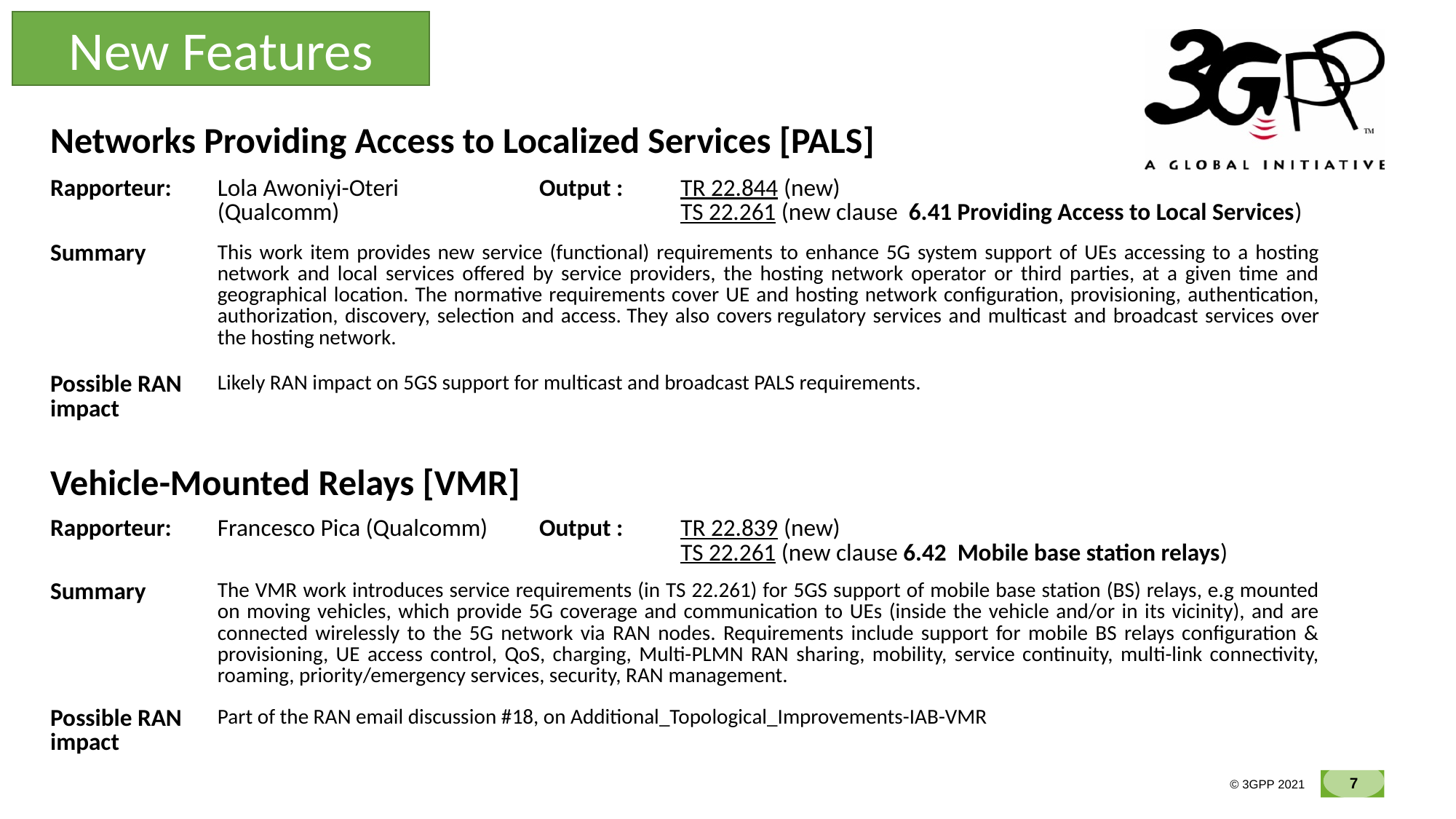

New Features
| Networks Providing Access to Localized Services [PALS] |  |  |  |
| --- | --- | --- | --- |
| Rapporteur: | Lola Awoniyi-Oteri (Qualcomm) | Output : | TR 22.844 (new) TS 22.261 (new clause 6.41 Providing Access to Local Services) |
| Summary | This work item provides new service (functional) requirements to enhance 5G system support of UEs accessing to a hosting network and local services offered by service providers, the hosting network operator or third parties, at a given time and geographical location. The normative requirements cover UE and hosting network configuration, provisioning, authentication, authorization, discovery, selection and access. They also covers regulatory services and multicast and broadcast services over the hosting network. |  |  |
| Possible RAN impact | Likely RAN impact on 5GS support for multicast and broadcast PALS requirements. |  |  |
| Vehicle-Mounted Relays [VMR] |  |  |  |
| --- | --- | --- | --- |
| Rapporteur: | Francesco Pica (Qualcomm) | Output : | TR 22.839 (new) TS 22.261 (new clause 6.42 Mobile base station relays) |
| Summary | The VMR work introduces service requirements (in TS 22.261) for 5GS support of mobile base station (BS) relays, e.g mounted on moving vehicles, which provide 5G coverage and communication to UEs (inside the vehicle and/or in its vicinity), and are connected wirelessly to the 5G network via RAN nodes. Requirements include support for mobile BS relays configuration & provisioning, UE access control, QoS, charging, Multi-PLMN RAN sharing, mobility, service continuity, multi-link connectivity, roaming, priority/emergency services, security, RAN management. |  |  |
| Possible RAN impact | Part of the RAN email discussion #18, on Additional\_Topological\_Improvements-IAB-VMR |  |  |